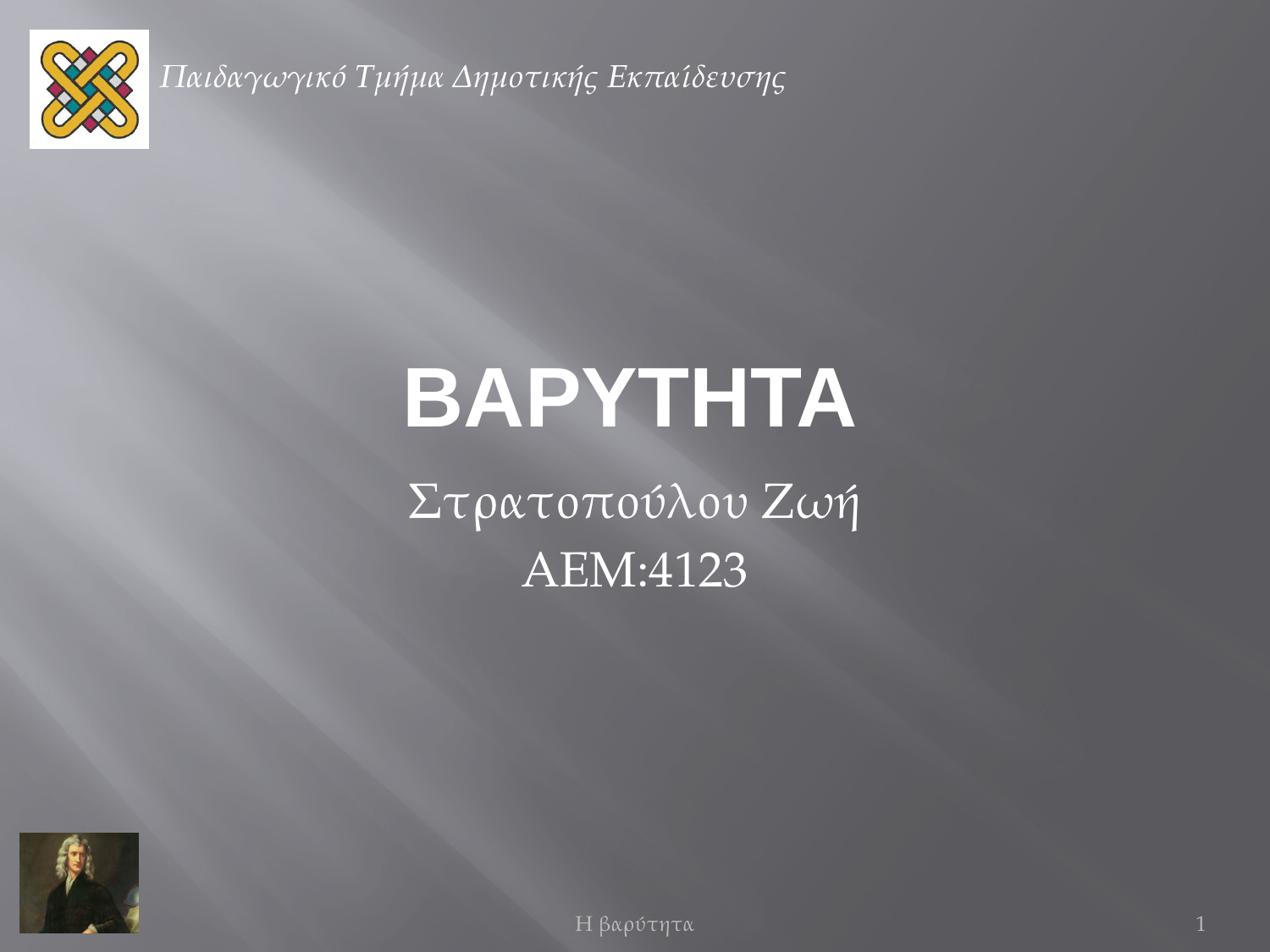

# ΒΑΡΥΤΗΤΑ
Στρατοπούλου Ζωή
ΑΕΜ:4123

Η βαρύτητα
1